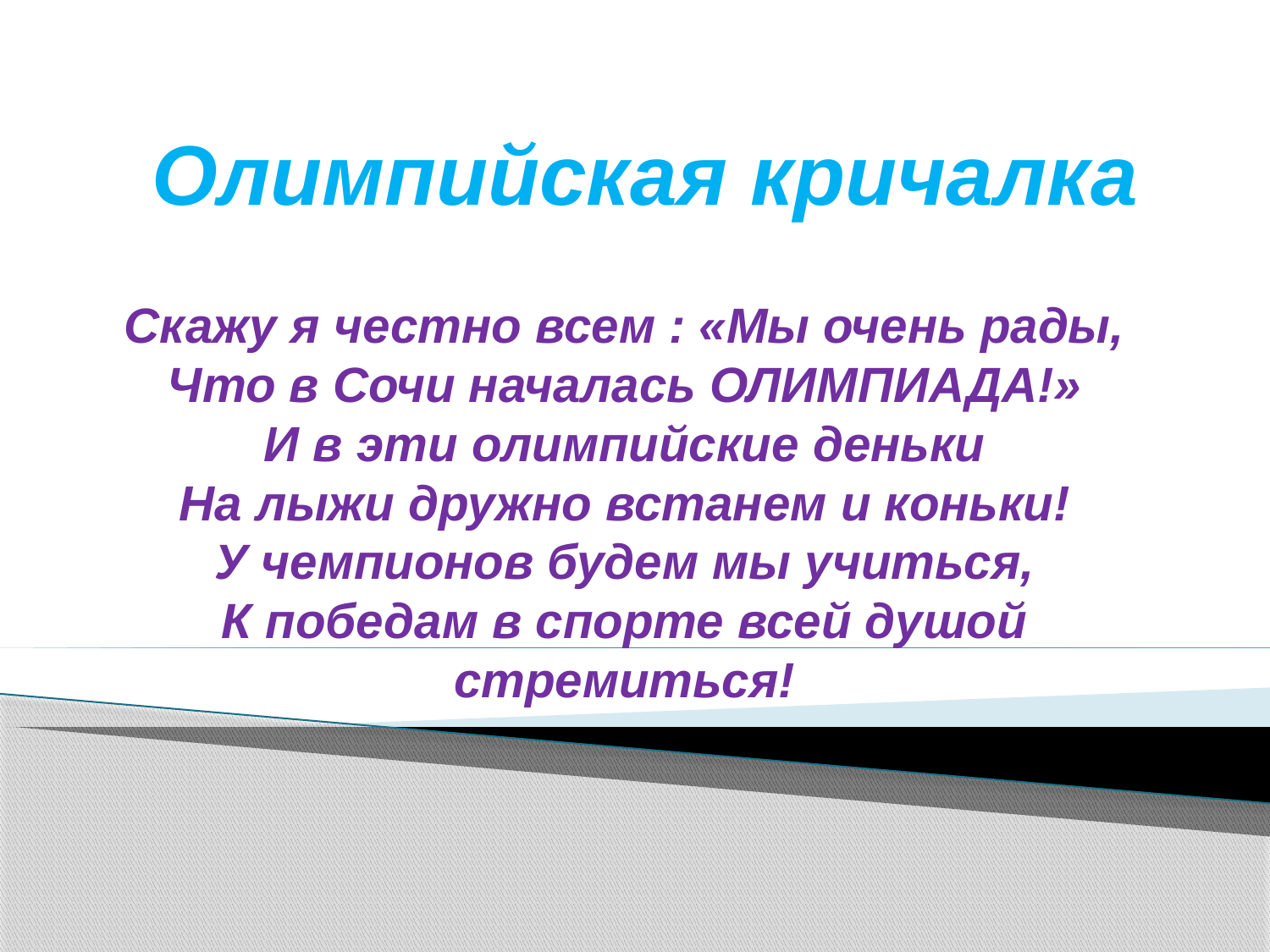

# Олимпийская кричалка
Скажу я честно всем : «Мы очень рады,
Что в Сочи началась ОЛИМПИАДА!»
И в эти олимпийские деньки
На лыжи дружно встанем и коньки!
У чемпионов будем мы учиться,
К победам в спорте всей душой стремиться!